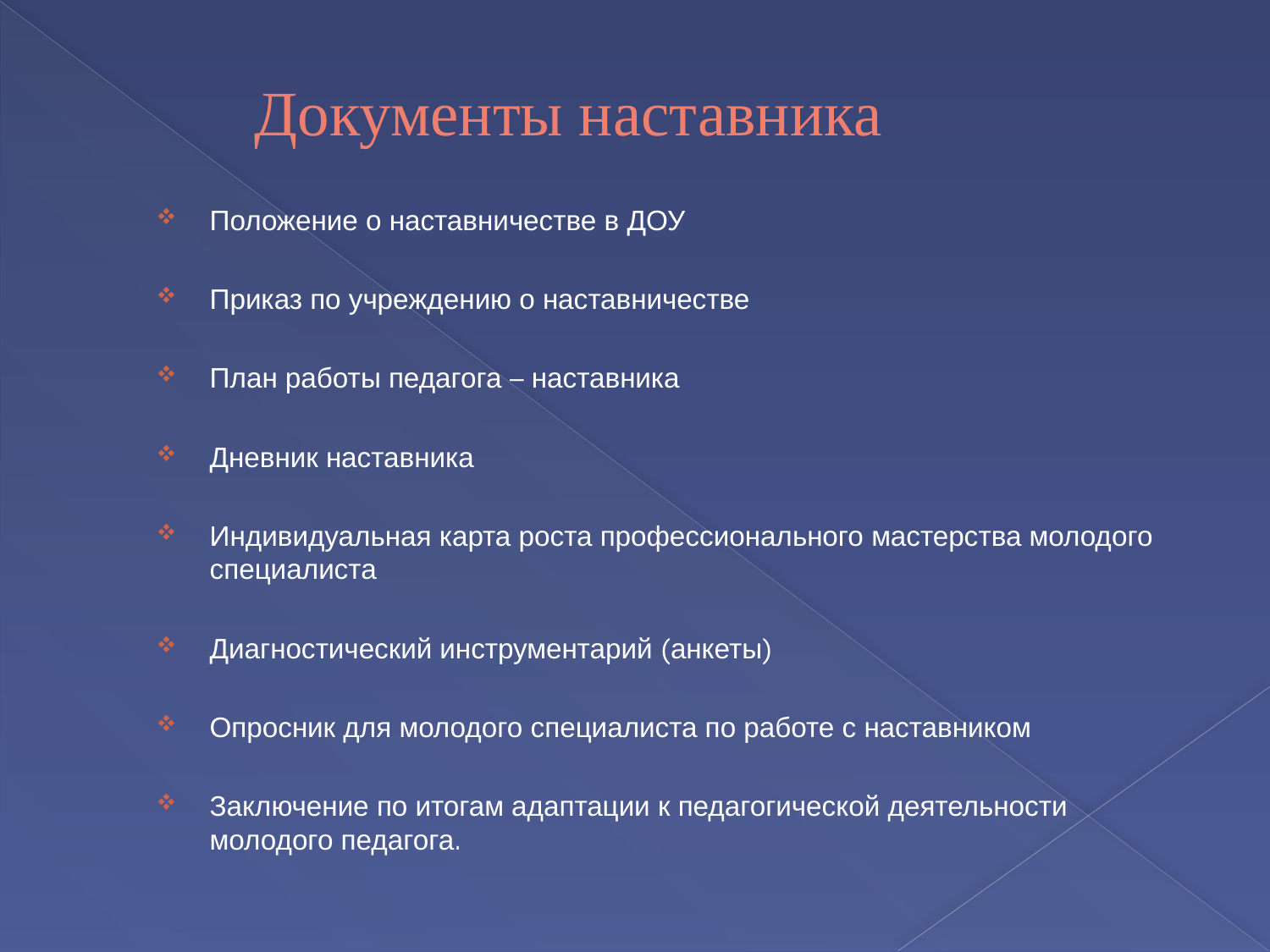

# Документы наставника
Положение о наставничестве в ДОУ

Приказ по учреждению о наставничестве

План работы педагога – наставника

Дневник наставника

Индивидуальная карта роста профессионального мастерства молодого специалиста

Диагностический инструментарий (анкеты)

Опросник для молодого специалиста по работе с наставником

Заключение по итогам адаптации к педагогической деятельности молодого педагога.